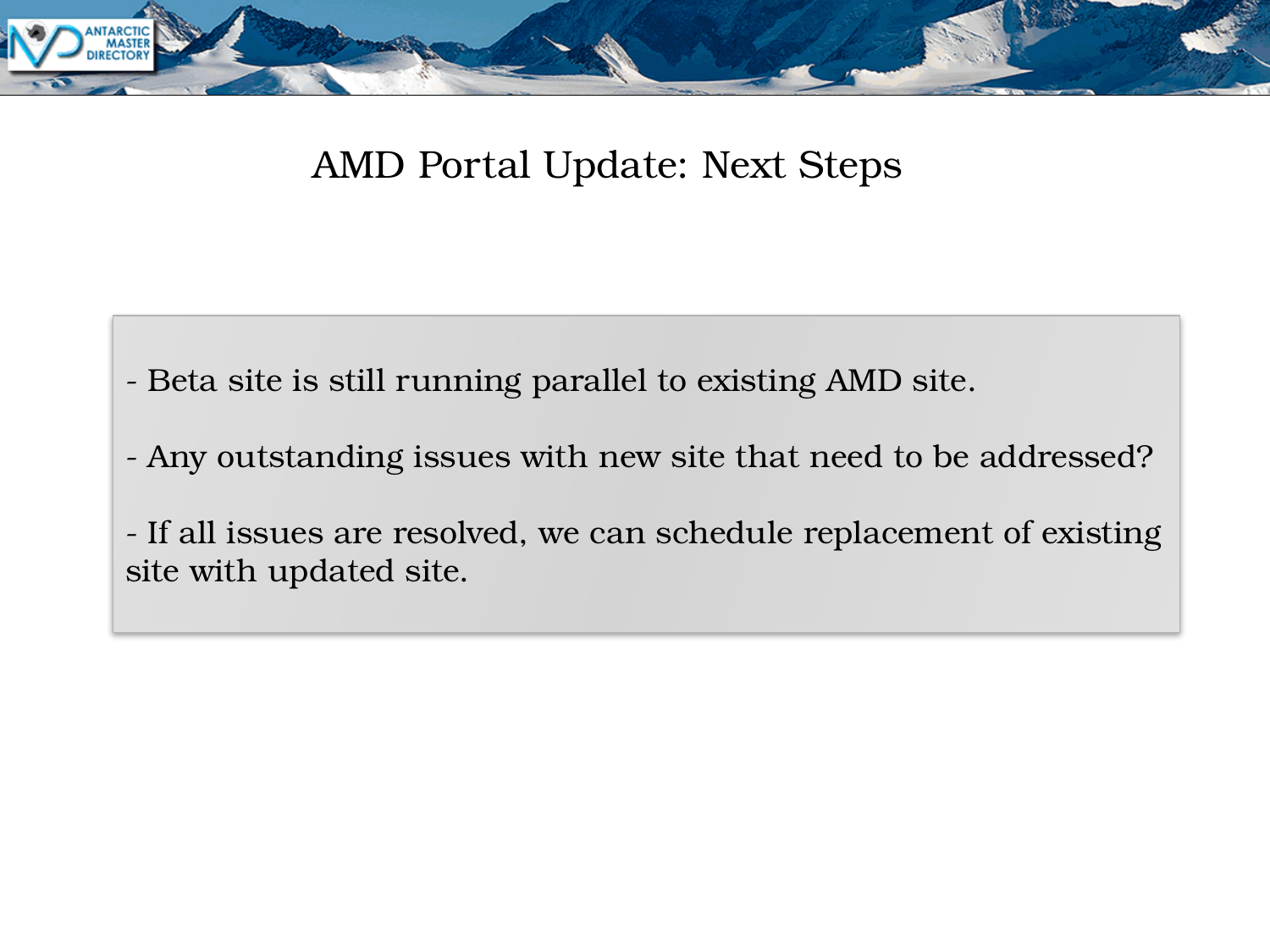

# AMD Portal Update: Next Steps

- Beta site is still running parallel to existing AMD site.

- Any outstanding issues with new site that need to be addressed?

- If all issues are resolved, we can schedule replacement of existing site with updated site.